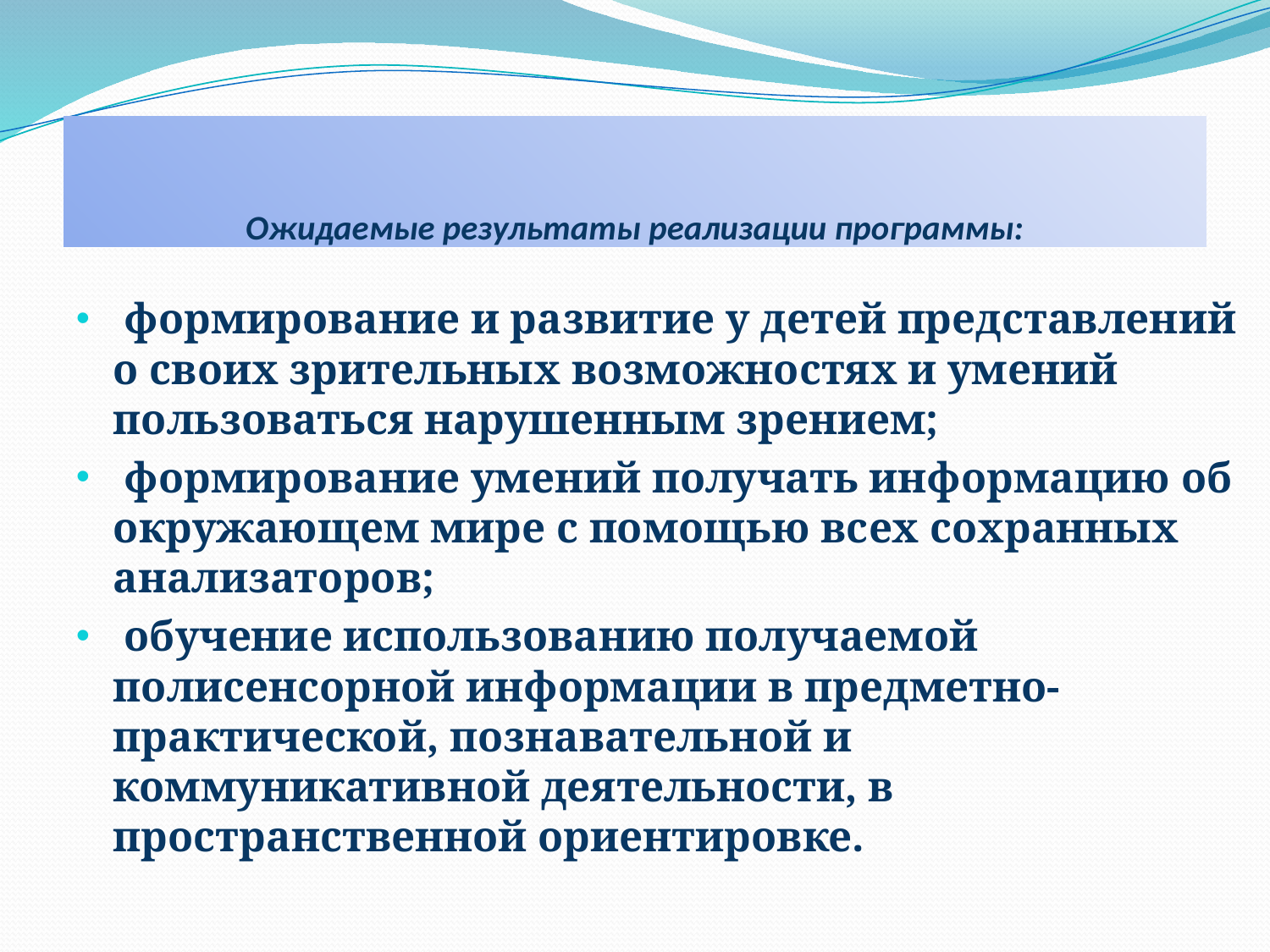

# Ожидаемые результаты реализации программы:
 формирование и развитие у детей представлений о своих зрительных возможностях и умений пользоваться нарушенным зрением;
 формирование умений получать информацию об окружающем мире с помощью всех сохранных анализаторов;
 обучение использованию получаемой полисенсорной информации в предметно-практической, познавательной и коммуникативной деятельности, в пространственной ориентировке.